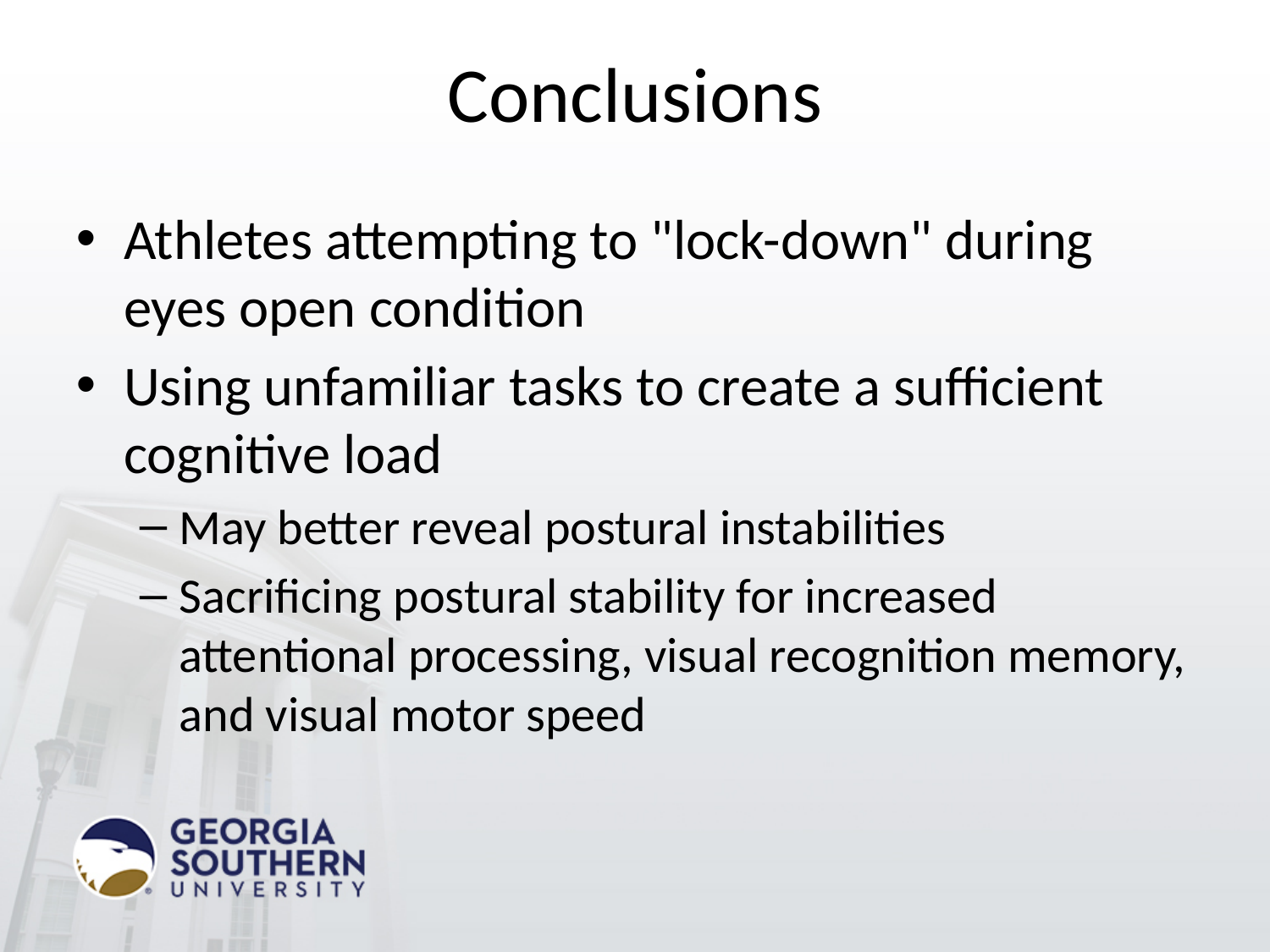

# Conclusions
Athletes attempting to "lock-down" during eyes open condition
Using unfamiliar tasks to create a sufficient cognitive load
May better reveal postural instabilities
Sacrificing postural stability for increased attentional processing, visual recognition memory, and visual motor speed